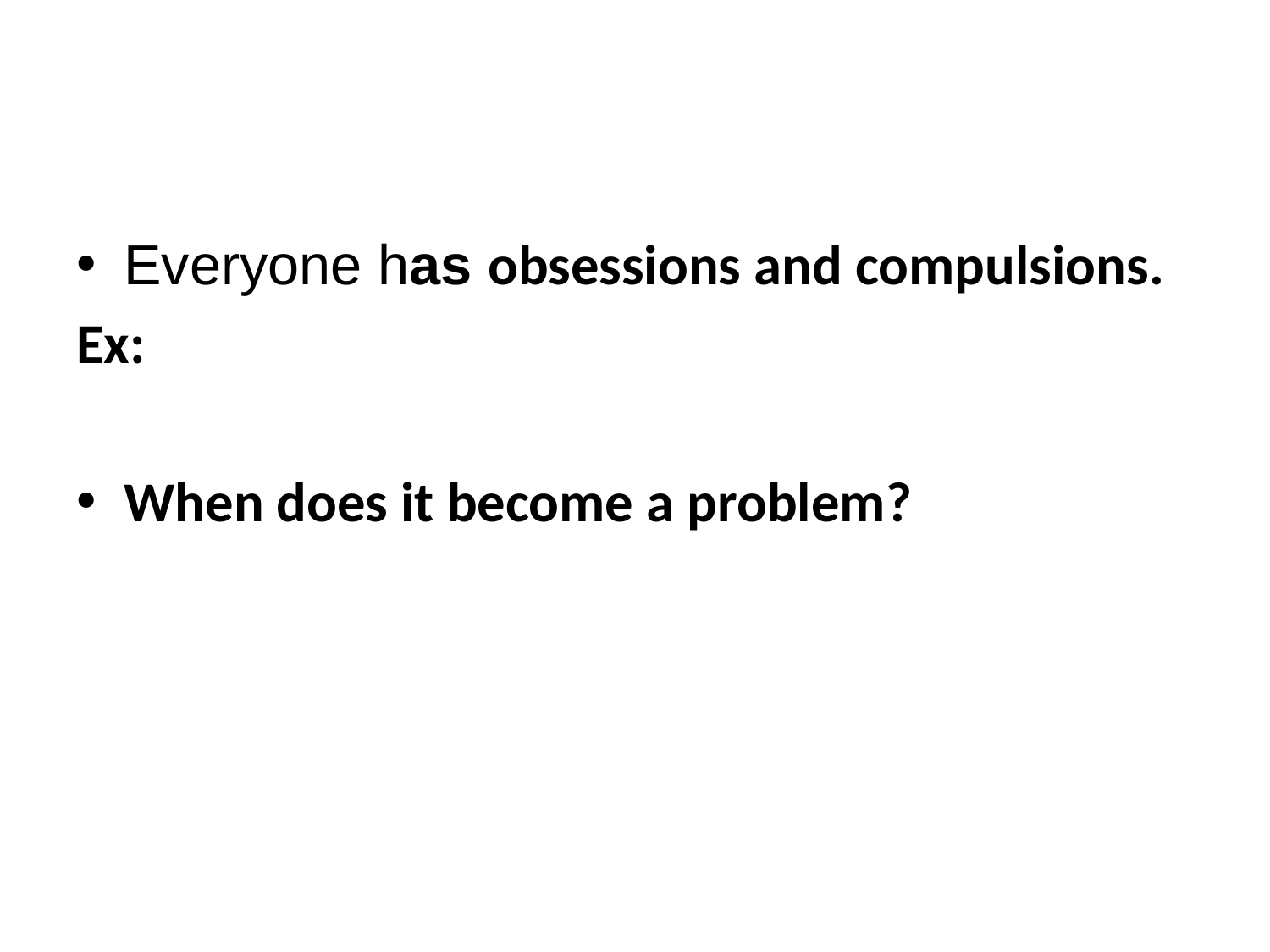

#
Everyone has obsessions and compulsions.
Ex:

When does it become a problem?